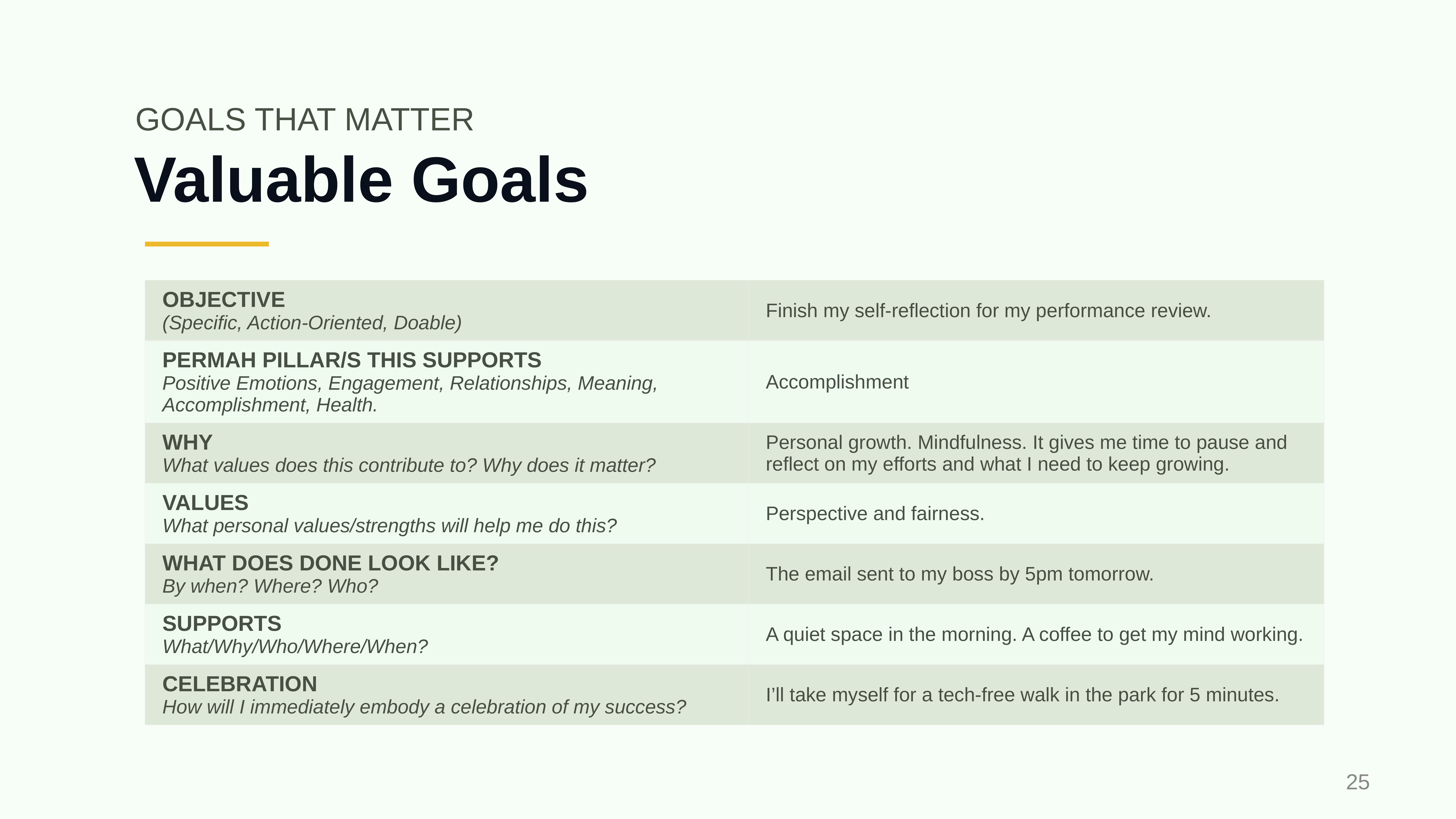

GOALS THAT MATTER
# Valuable Goals

| OBJECTIVE (Specific, Action-Oriented, Doable) | Finish my self-reflection for my performance review. |
| --- | --- |
| PERMAH PILLAR/S THIS SUPPORTS Positive Emotions, Engagement, Relationships, Meaning, Accomplishment, Health. | Accomplishment |
| WHY What values does this contribute to? Why does it matter? | Personal growth. Mindfulness. It gives me time to pause and reflect on my efforts and what I need to keep growing. |
| VALUES What personal values/strengths will help me do this? | Perspective and fairness. |
| WHAT DOES DONE LOOK LIKE? By when? Where? Who? | The email sent to my boss by 5pm tomorrow. |
| SUPPORTS What/Why/Who/Where/When? | A quiet space in the morning. A coffee to get my mind working. |
| CELEBRATION How will I immediately embody a celebration of my success? | I’ll take myself for a tech-free walk in the park for 5 minutes. |
25